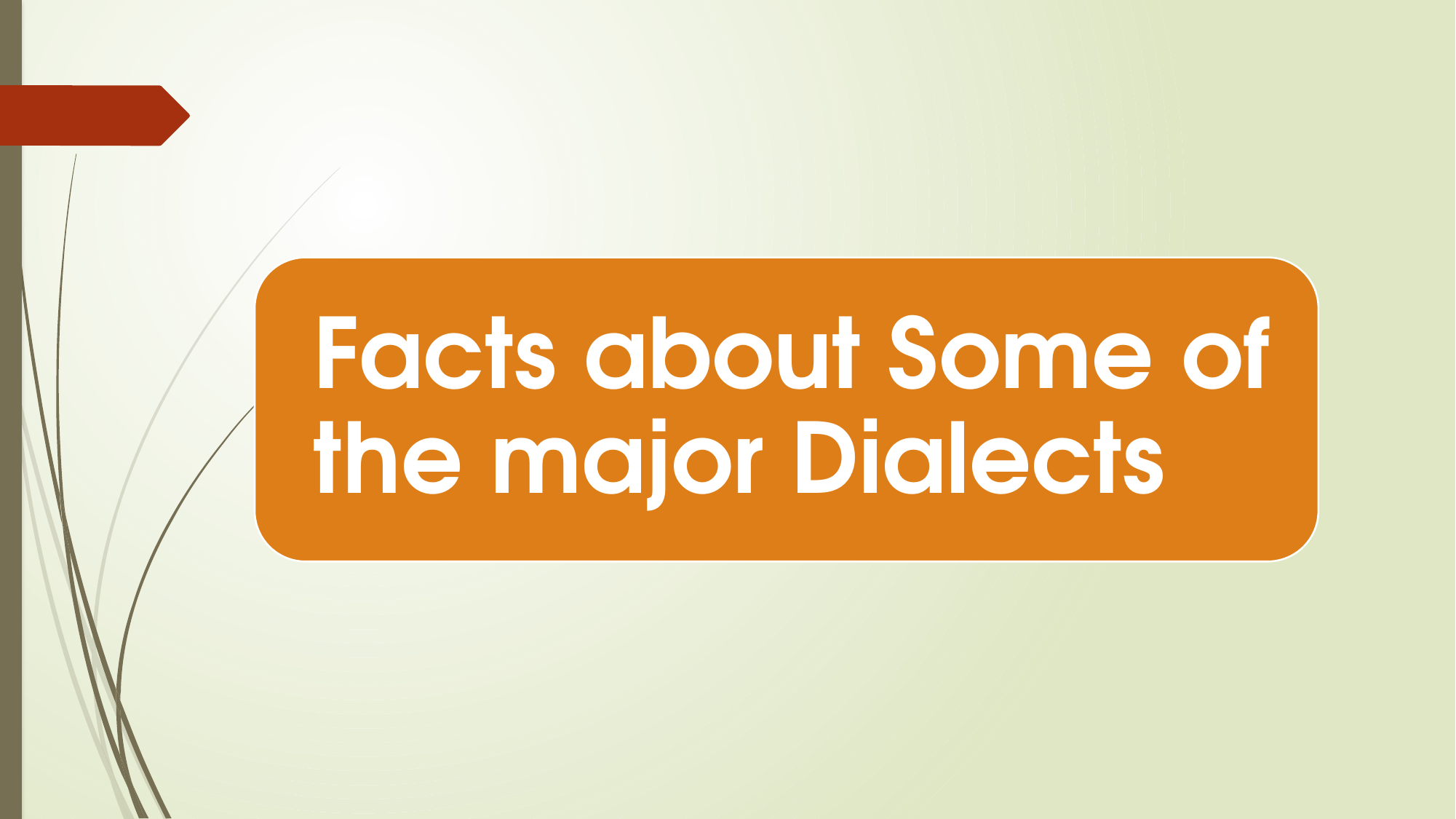

Facts about Some of the major Dialects